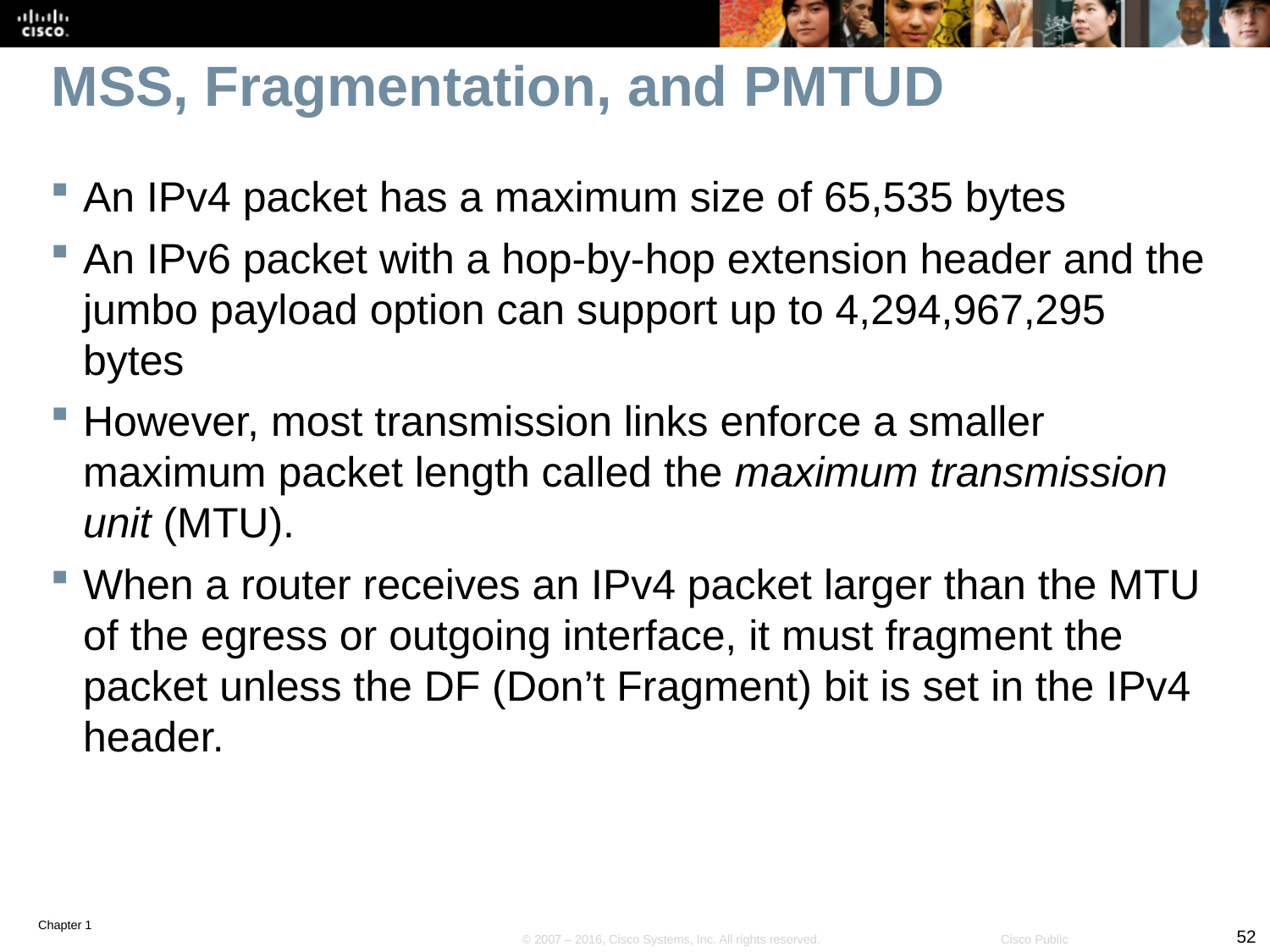

# MSS, Fragmentation, and PMTUD
An IPv4 packet has a maximum size of 65,535 bytes
An IPv6 packet with a hop-by-hop extension header and the jumbo payload option can support up to 4,294,967,295 bytes
However, most transmission links enforce a smaller maximum packet length called the maximum transmission unit (MTU).
When a router receives an IPv4 packet larger than the MTU of the egress or outgoing interface, it must fragment the packet unless the DF (Don’t Fragment) bit is set in the IPv4 header.